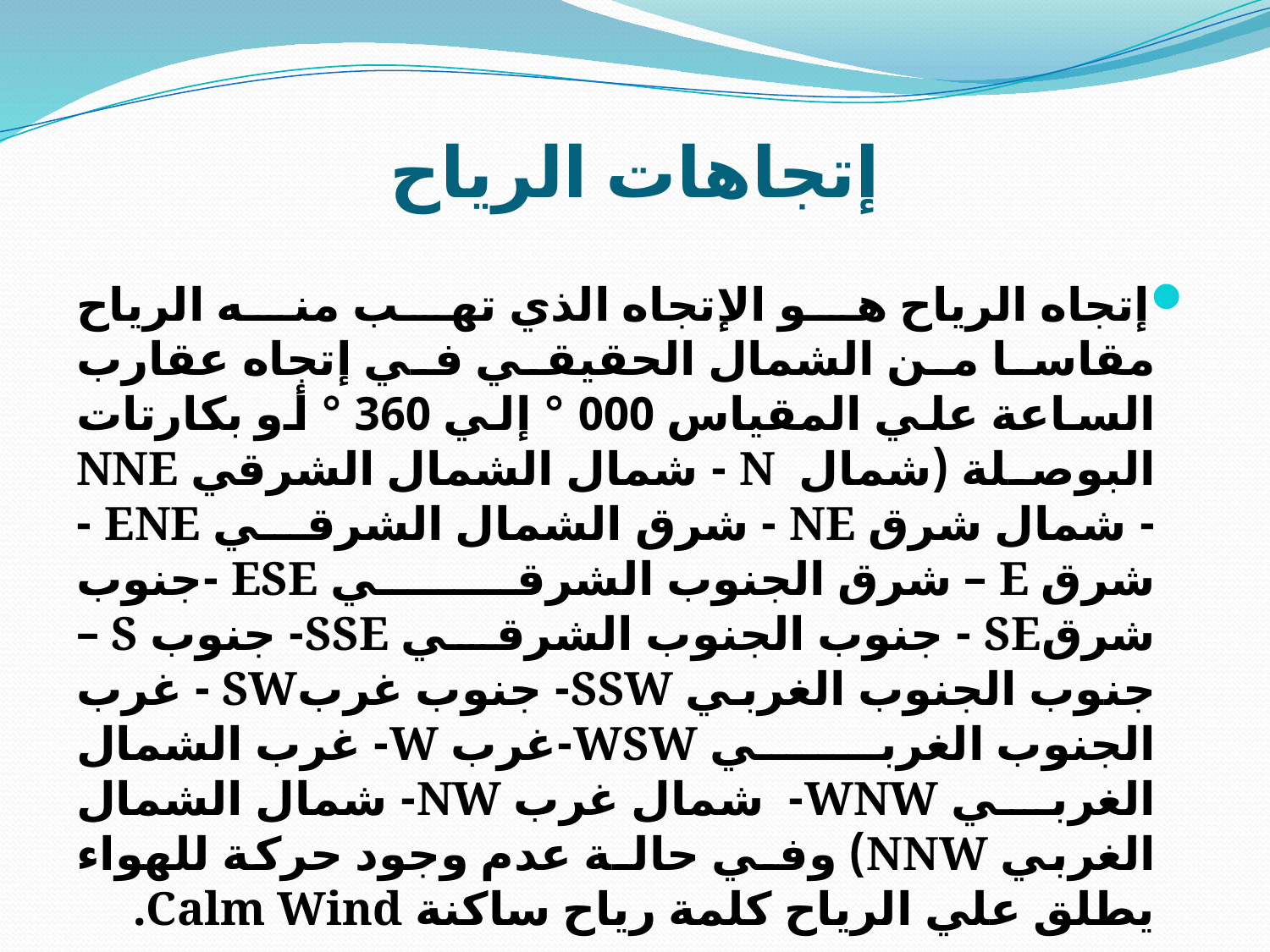

# إتجاهات الرياح
إتجاه الرياح هو الإتجاه الذي تهب منه الرياح مقاسا من الشمال الحقيقي في إتجاه عقارب الساعة علي المقياس 000 ° إلي 360 ° أو بكارتات البوصلة (شمال  N - شمال الشمال الشرقي NNE - شمال شرق NE - شرق الشمال الشرقي ENE - شرق E – شرق الجنوب الشرقي ESE -جنوب شرقSE - جنوب الجنوب الشرقي SSE- جنوب S – جنوب الجنوب الغربي SSW- جنوب غربSW - غرب الجنوب الغربي WSW-غرب W- غرب الشمال الغربي WNW-  شمال غرب NW- شمال الشمال الغربي NNW) وفـي حالـة عدم وجود حركة للهواء يطلق علي الرياح كلمة رياح ساكنة Calm Wind.